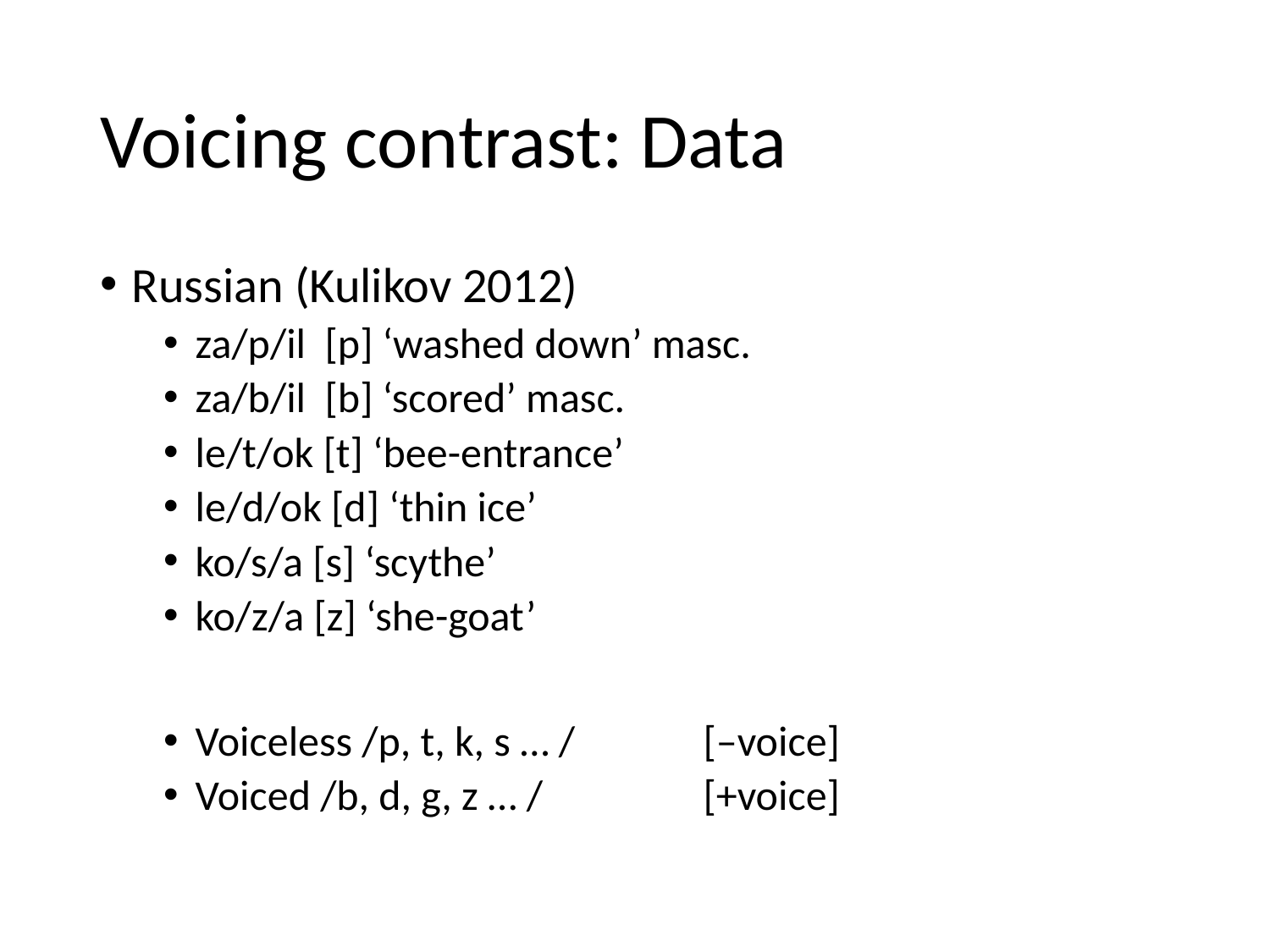

# Voicing contrast: Data
Russian (Kulikov 2012)
za/p/il  [p] ‘washed down’ masc.
za/b/il  [b] ‘scored’ masc.
le/t/ok [t] ‘bee-entrance’
le/d/ok [d] ‘thin ice’
ko/s/a [s] ‘scythe’
ko/z/a [z] ‘she-goat’

Voiceless /p, t, k, s … /		[–voice]
Voiced /b, d, g, z … /		[+voice]